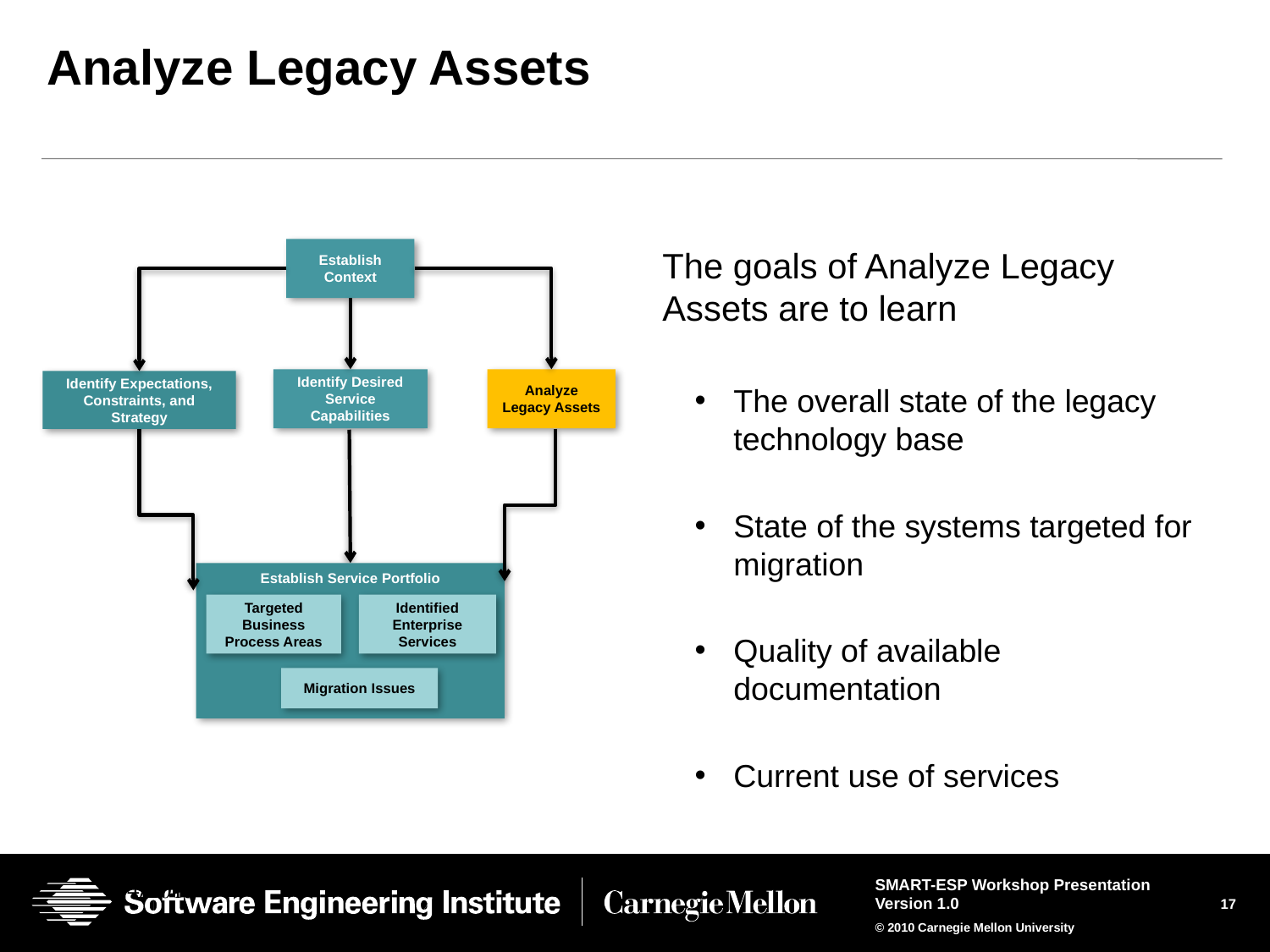

# Analyze Legacy Assets
Establish Context
Identify Desired Service Capabilities
Analyze Legacy Assets
Identify Expectations, Constraints, and Strategy
Establish Service Portfolio

Targeted Business Process Areas
Identified Enterprise Services
Migration Issues
The goals of Analyze Legacy Assets are to learn

The overall state of the legacy technology base

State of the systems targeted for migration

Quality of available documentation

Current use of services

2/4/2013